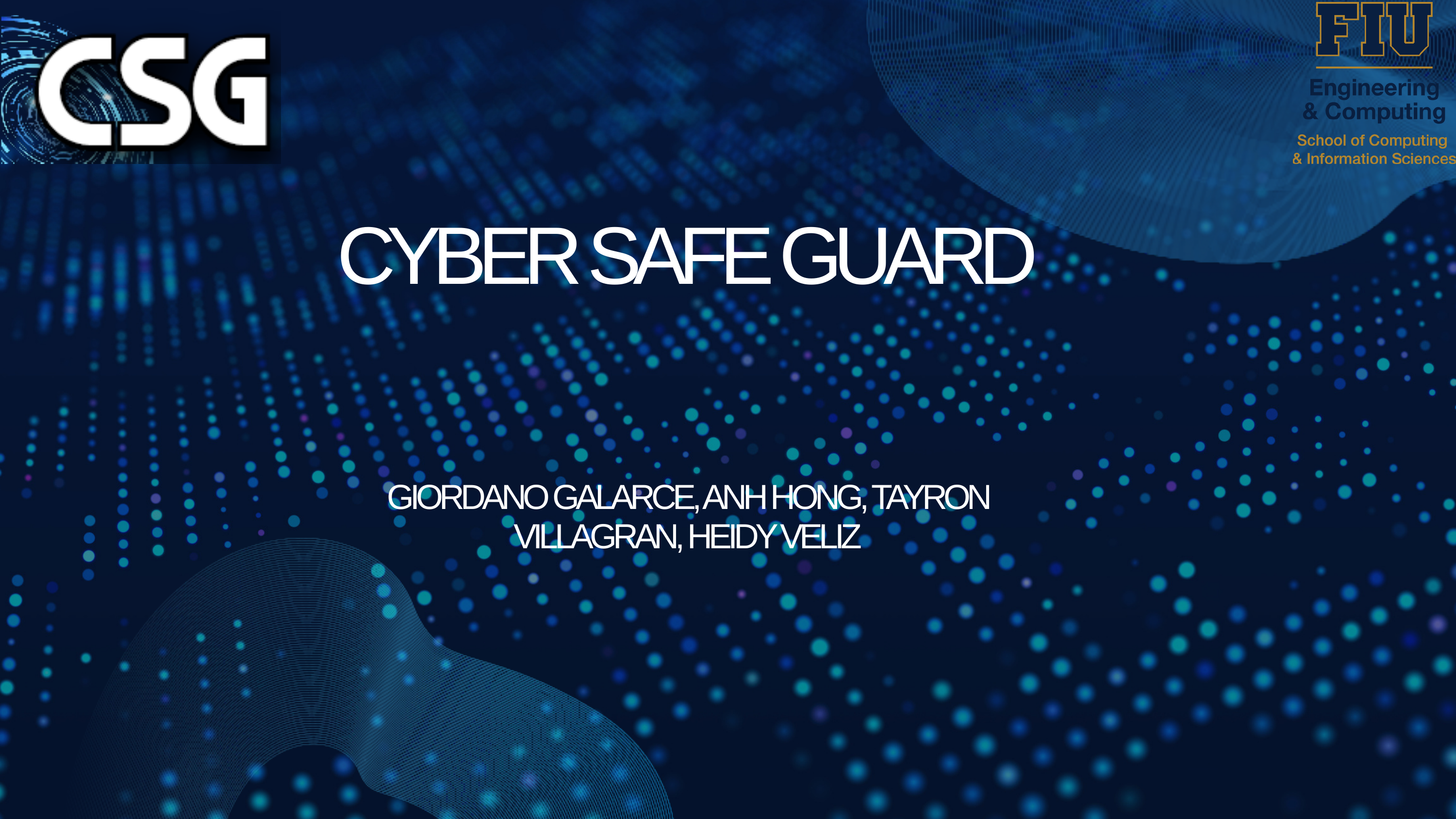

CYBER SAFE GUARD
GIORDANO GALARCE, ANH HONG, TAYRON VILLAGRAN, HEIDY VELIZ